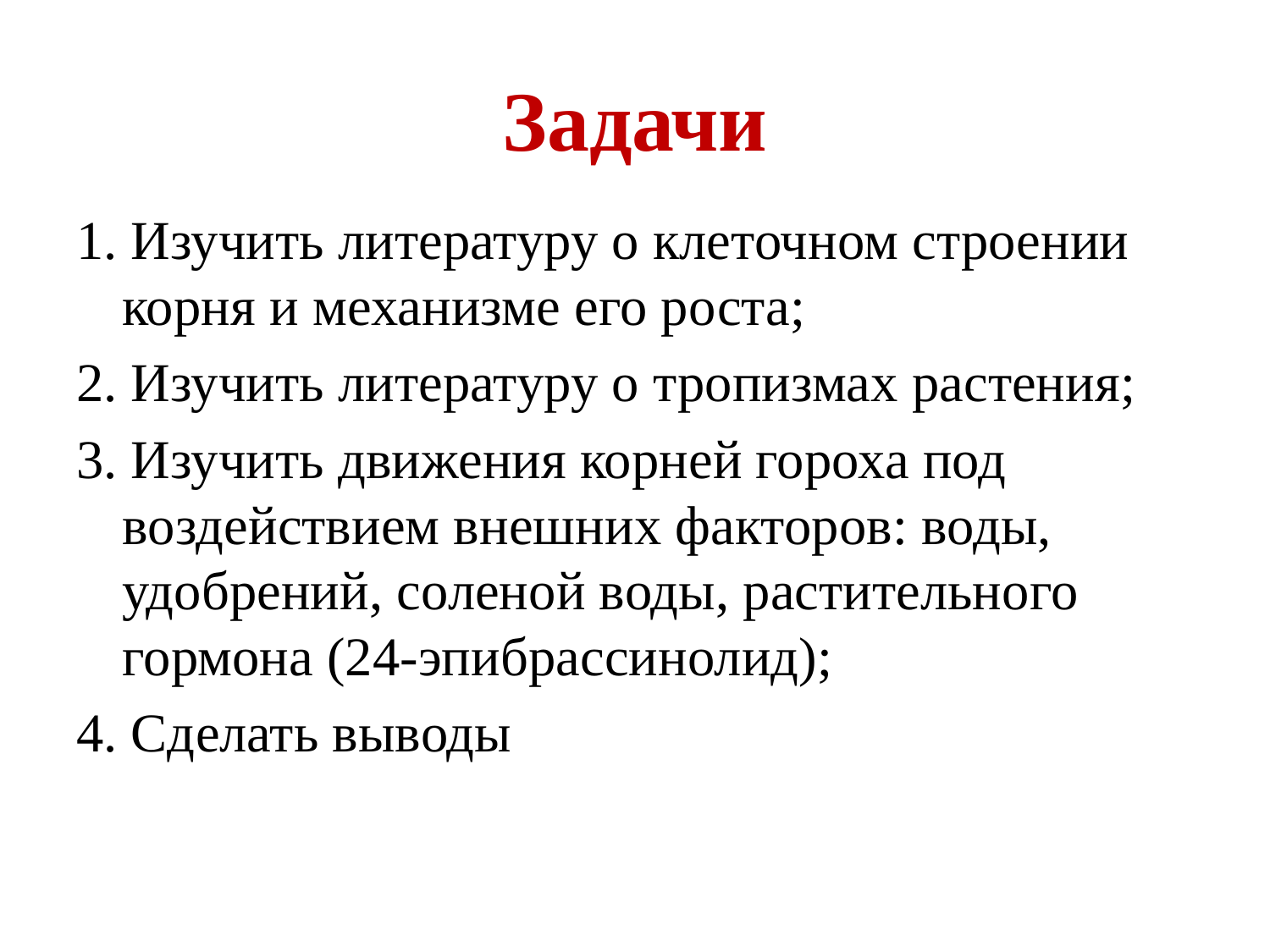

# Задачи
1. Изучить литературу о клеточном строении корня и механизме его роста;
2. Изучить литературу о тропизмах растения;
3. Изучить движения корней гороха под воздействием внешних факторов: воды, удобрений, соленой воды, растительного гормона (24-эпибрассинолид);
4. Сделать выводы